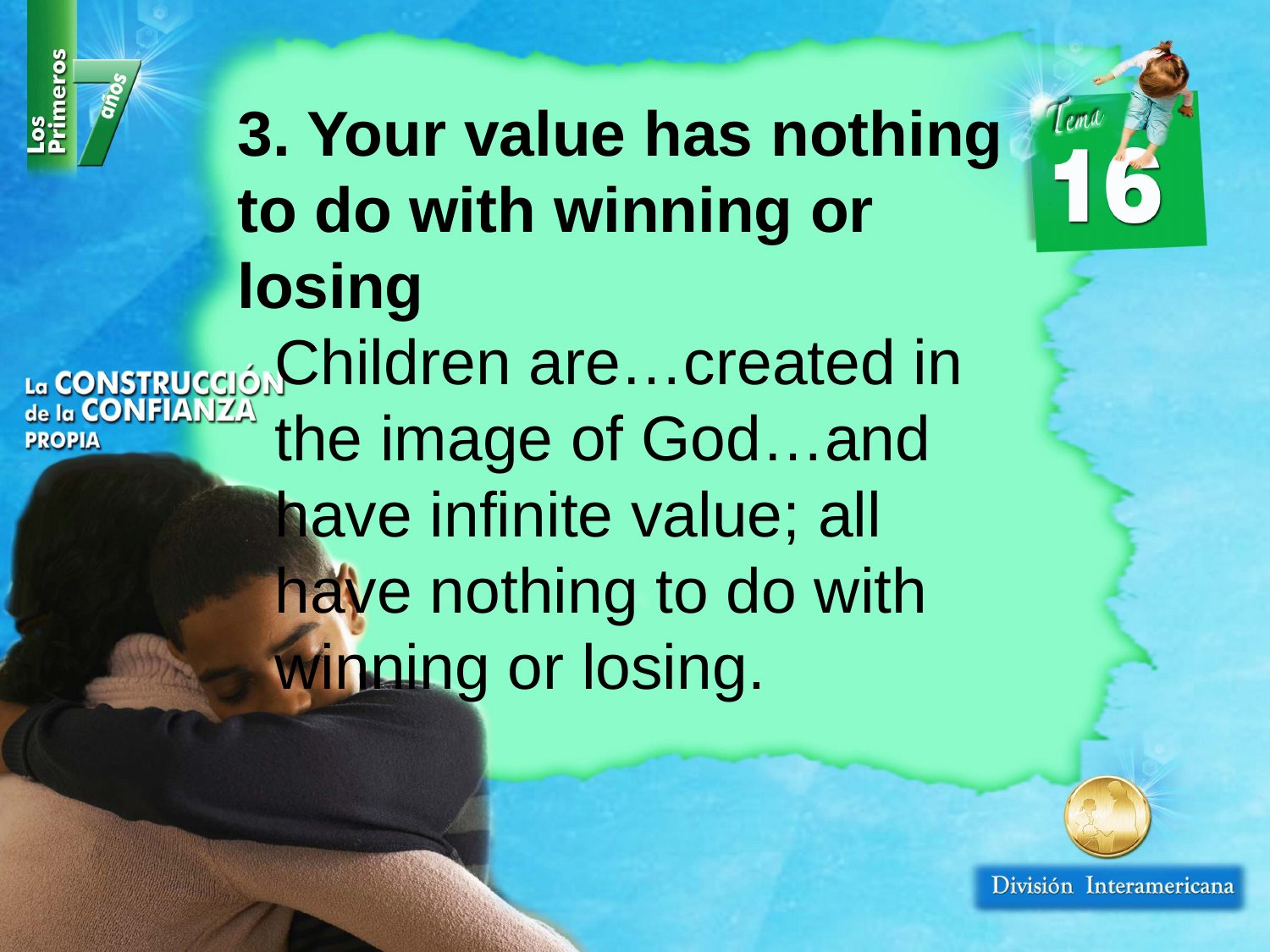

3. Your value has nothing to do with winning or losing
Children are…created in the image of God…and have infinite value; all have nothing to do with winning or losing.